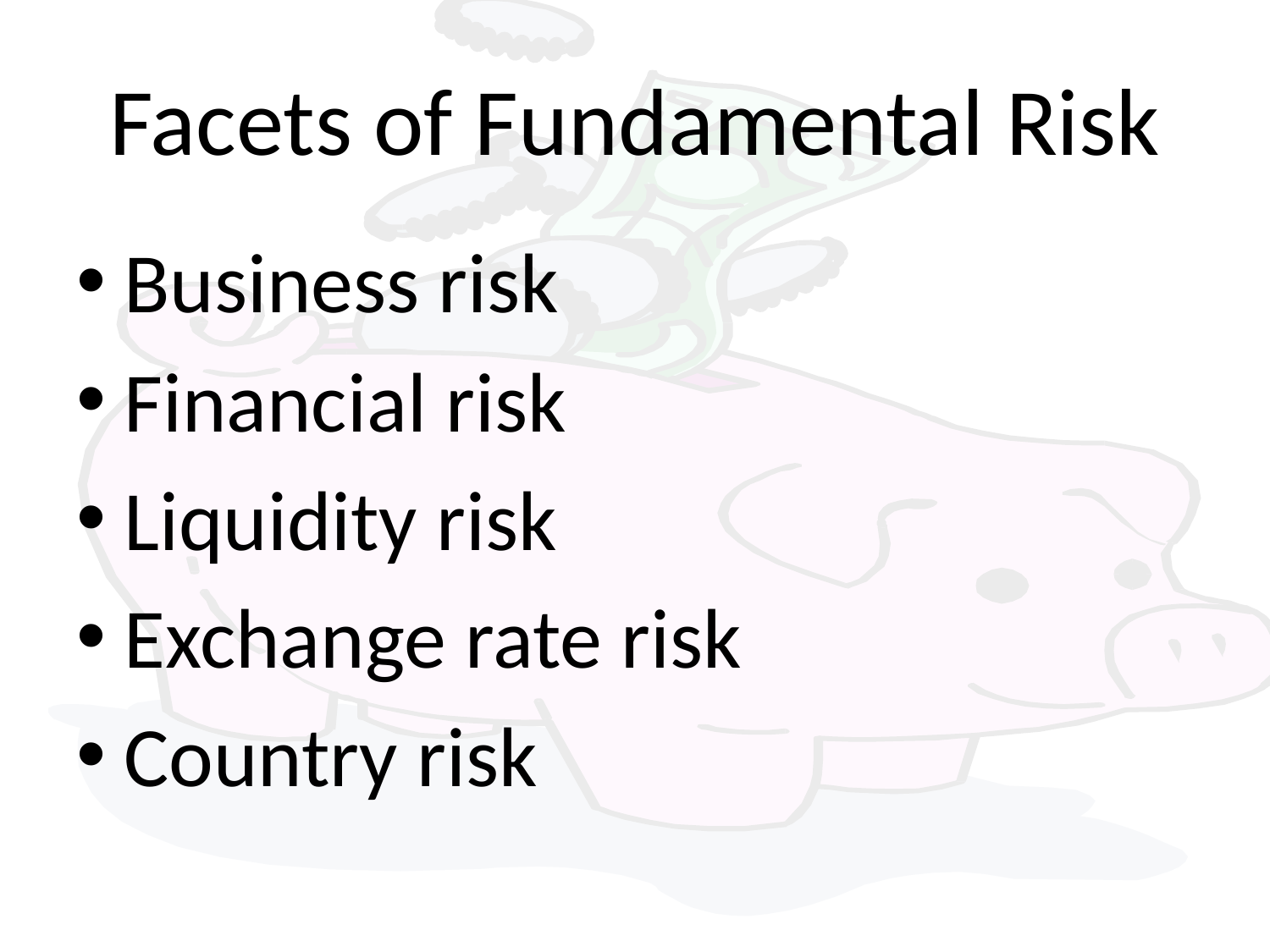

# Facets of Fundamental Risk
Business risk
Financial risk
Liquidity risk
Exchange rate risk
Country risk